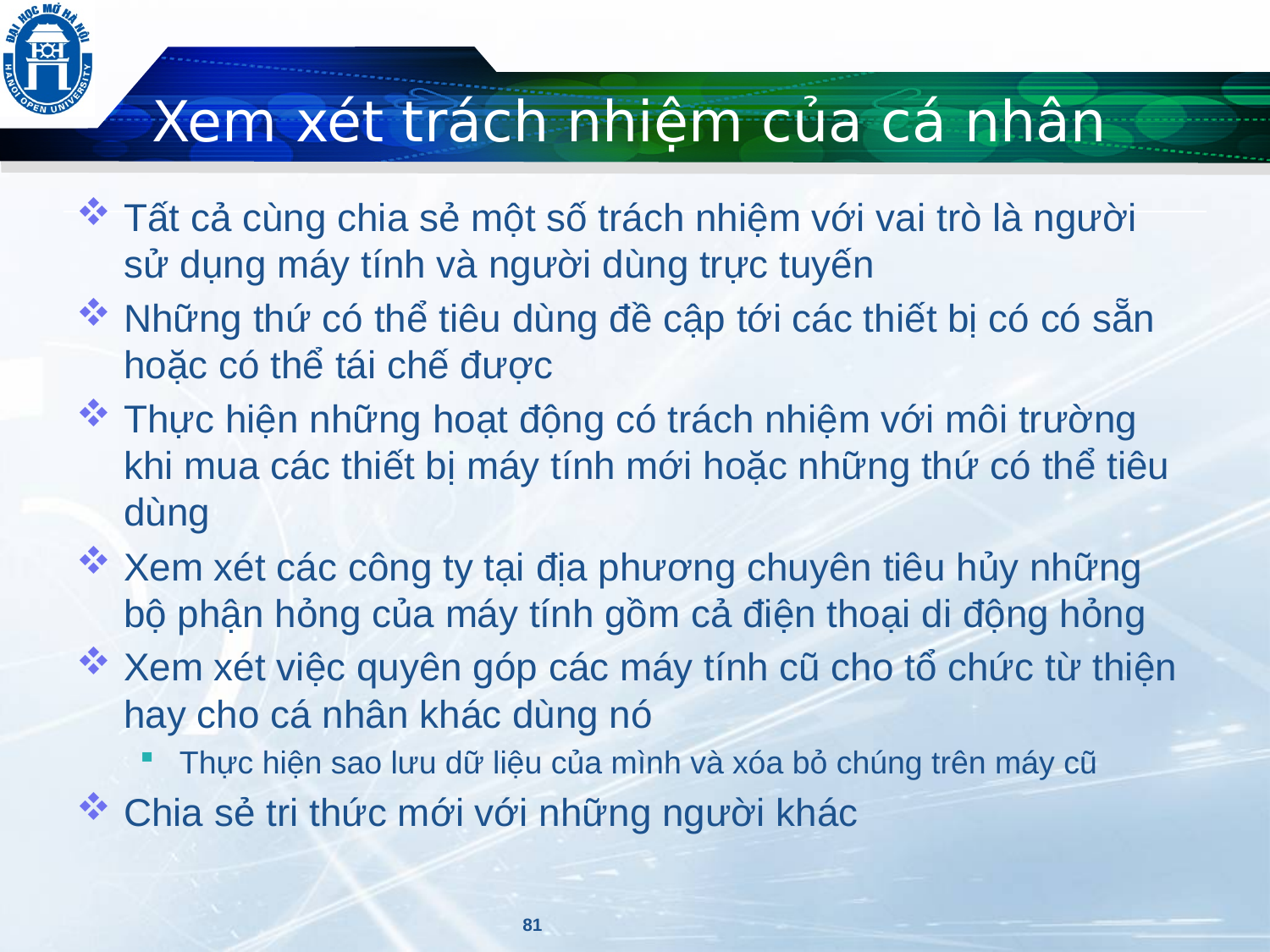

# Xem xét trách nhiệm của cá nhân
Tất cả cùng chia sẻ một số trách nhiệm với vai trò là người sử dụng máy tính và người dùng trực tuyến
Những thứ có thể tiêu dùng đề cập tới các thiết bị có có sẵn hoặc có thể tái chế được
Thực hiện những hoạt động có trách nhiệm với môi trường khi mua các thiết bị máy tính mới hoặc những thứ có thể tiêu dùng
Xem xét các công ty tại địa phương chuyên tiêu hủy những bộ phận hỏng của máy tính gồm cả điện thoại di động hỏng
Xem xét việc quyên góp các máy tính cũ cho tổ chức từ thiện hay cho cá nhân khác dùng nó
Thực hiện sao lưu dữ liệu của mình và xóa bỏ chúng trên máy cũ
Chia sẻ tri thức mới với những người khác

81